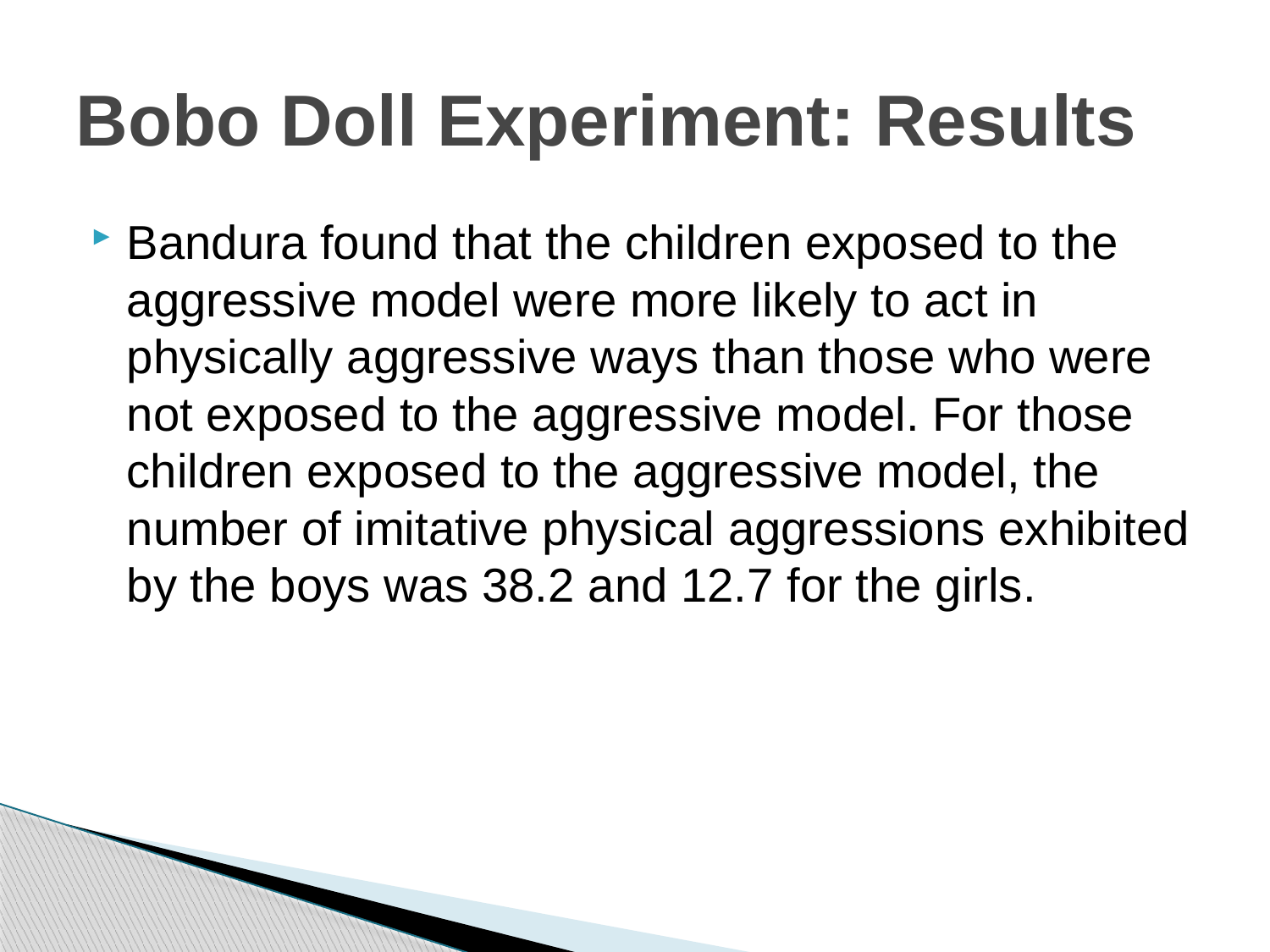

# Bobo Doll Experiment: Results
Bandura found that the children exposed to the aggressive model were more likely to act in physically aggressive ways than those who were not exposed to the aggressive model. For those children exposed to the aggressive model, the number of imitative physical aggressions exhibited by the boys was 38.2 and 12.7 for the girls.